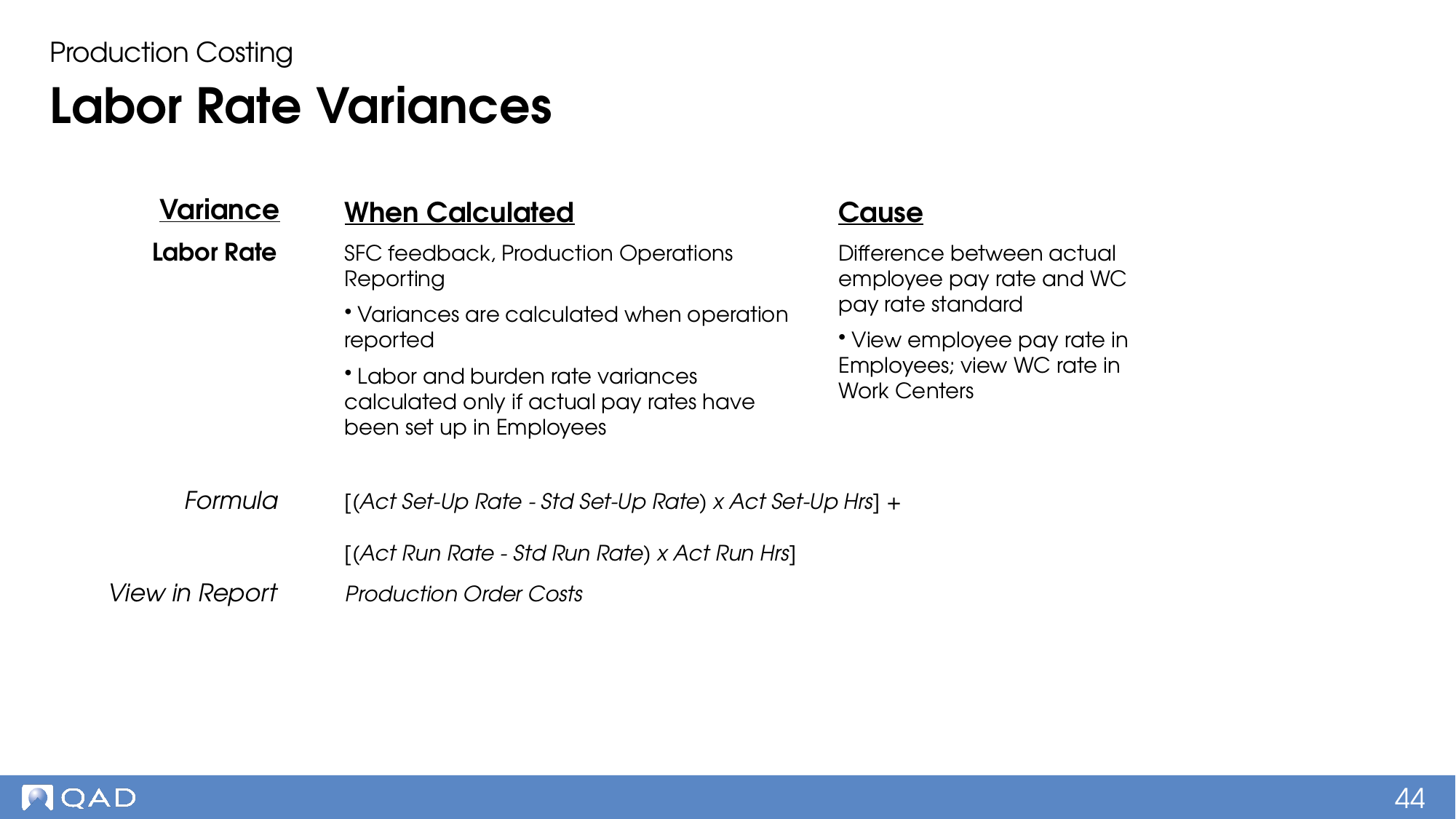

Production Costing
# Labor Rate Variances
Variance
When Calculated
Cause
Labor Rate
SFC feedback, Production Operations Reporting
 Variances are calculated when operation reported
 Labor and burden rate variances calculated only if actual pay rates have been set up in Employees
Difference between actual employee pay rate and WC pay rate standard
 View employee pay rate in Employees; view WC rate in Work Centers
Formula
[(Act Set-Up Rate - Std Set-Up Rate) x Act Set-Up Hrs] +
[(Act Run Rate - Std Run Rate) x Act Run Hrs]
View in Report
Production Order Costs
44